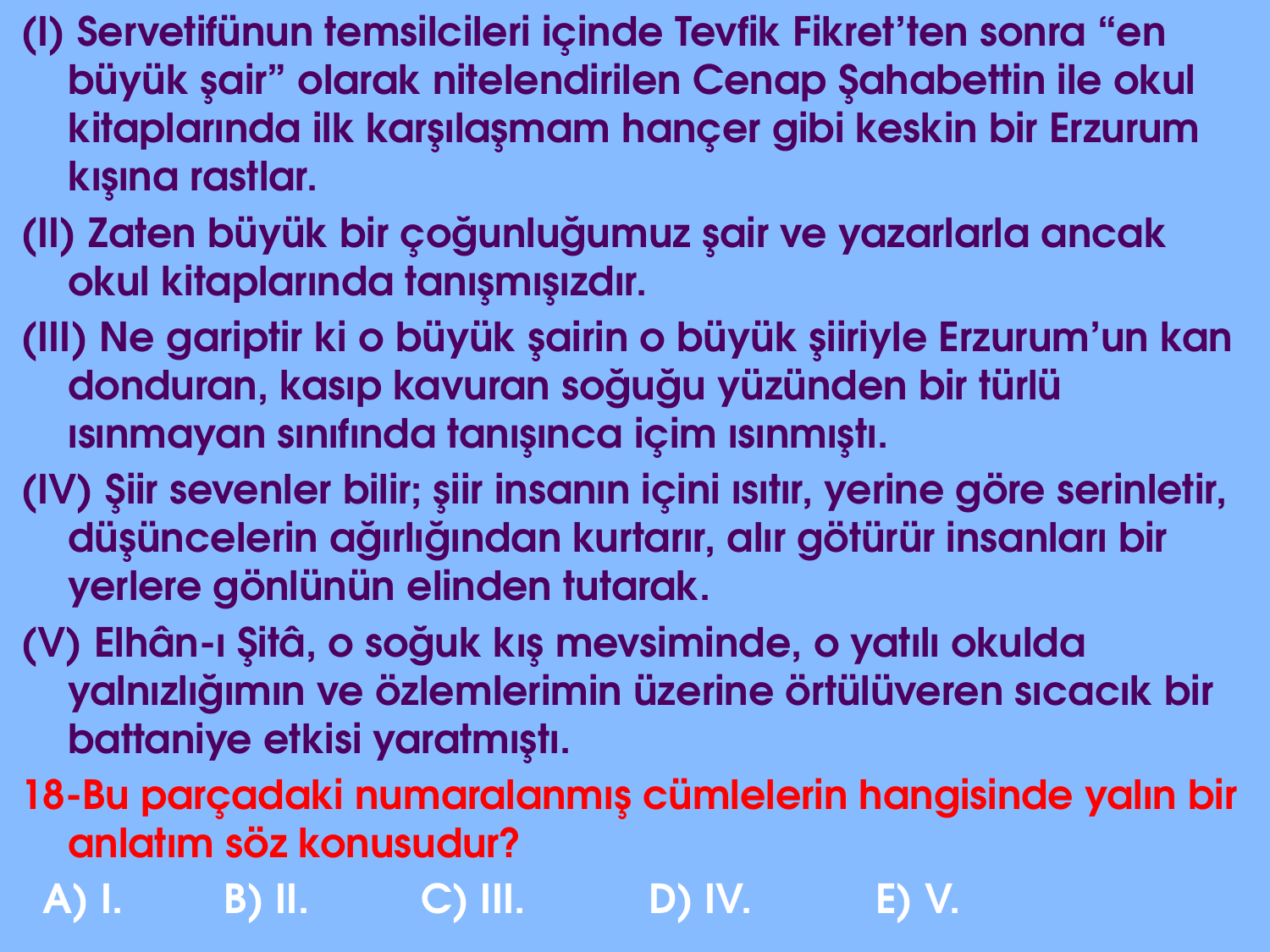

(I) Servetifünun temsilcileri içinde Tevfik Fikret’ten sonra “en büyük şair” olarak nitelendirilen Cenap Şahabettin ile okul kitaplarında ilk karşılaşmam hançer gibi keskin bir Erzurum kışına rastlar.
(II) Zaten büyük bir çoğunluğumuz şair ve yazarlarla ancak okul kitaplarında tanışmışızdır.
(III) Ne gariptir ki o büyük şairin o büyük şiiriyle Erzurum’un kan donduran, kasıp kavuran soğuğu yüzünden bir türlü ısınmayan sınıfında tanışınca içim ısınmıştı.
(IV) Şiir sevenler bilir; şiir insanın içini ısıtır, yerine göre serinletir, düşüncelerin ağırlığından kurtarır, alır götürür insanları bir yerlere gönlünün elinden tutarak.
(V) Elhân-ı Şitâ, o soğuk kış mevsiminde, o yatılı okulda yalnızlığımın ve özlemlerimin üzerine örtülüveren sıcacık bir battaniye etkisi yaratmıştı.
18-Bu parçadaki numaralanmış cümlelerin hangisinde yalın bir anlatım söz konusudur?
  A) I.         B) II.          C) III.           D) IV.           E) V.